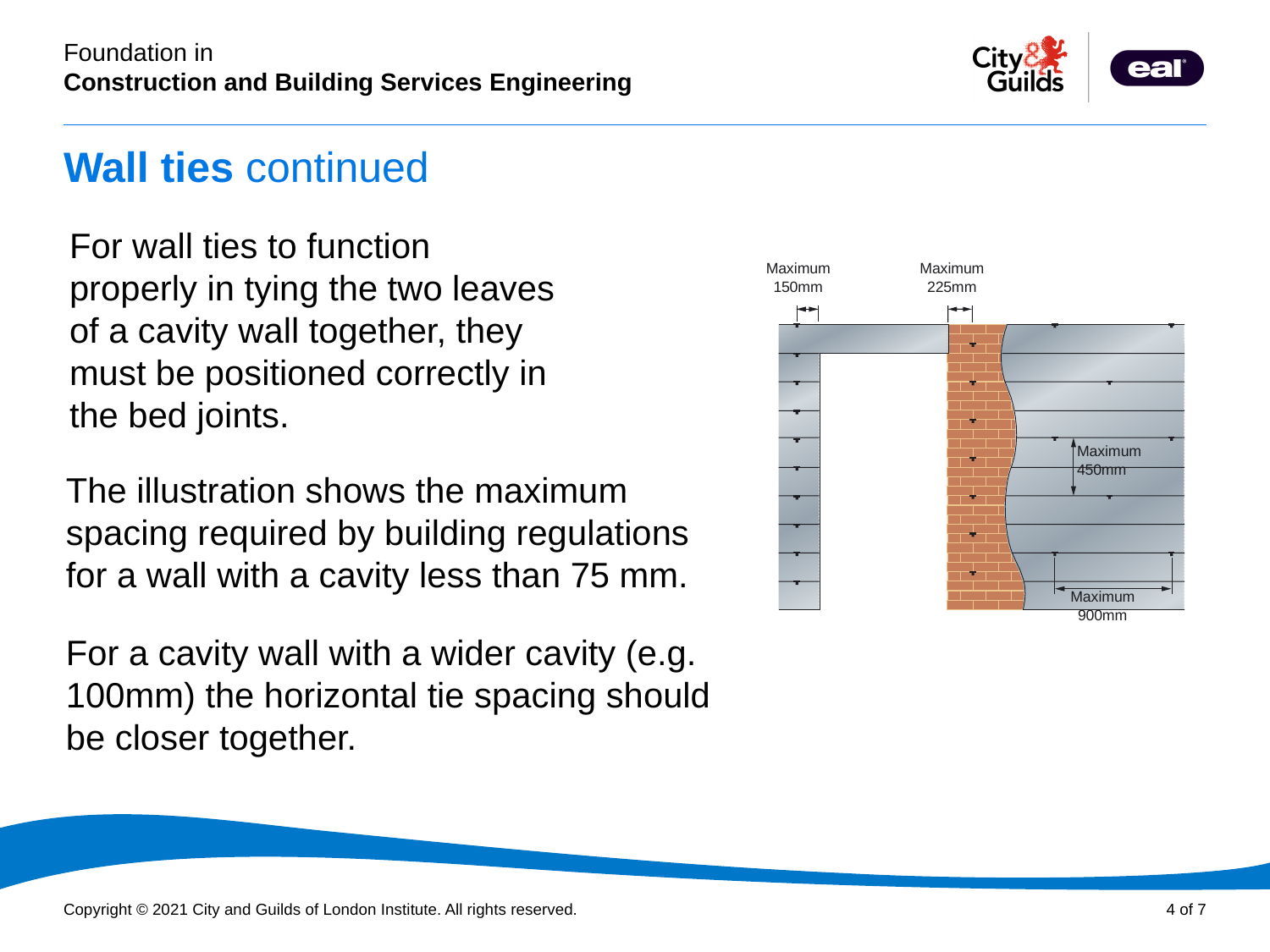

# Wall ties continued
For wall ties to function properly in tying the two leaves of a cavity wall together, they must be positioned correctly in the bed joints.
Maximum  150mm
Maximum  225mm

Maximum  450mm
Maximum  900mm
The illustration shows the maximum spacing required by building regulations for a wall with a cavity less than 75 mm.
For a cavity wall with a wider cavity (e.g. 100mm) the horizontal tie spacing should be closer together.